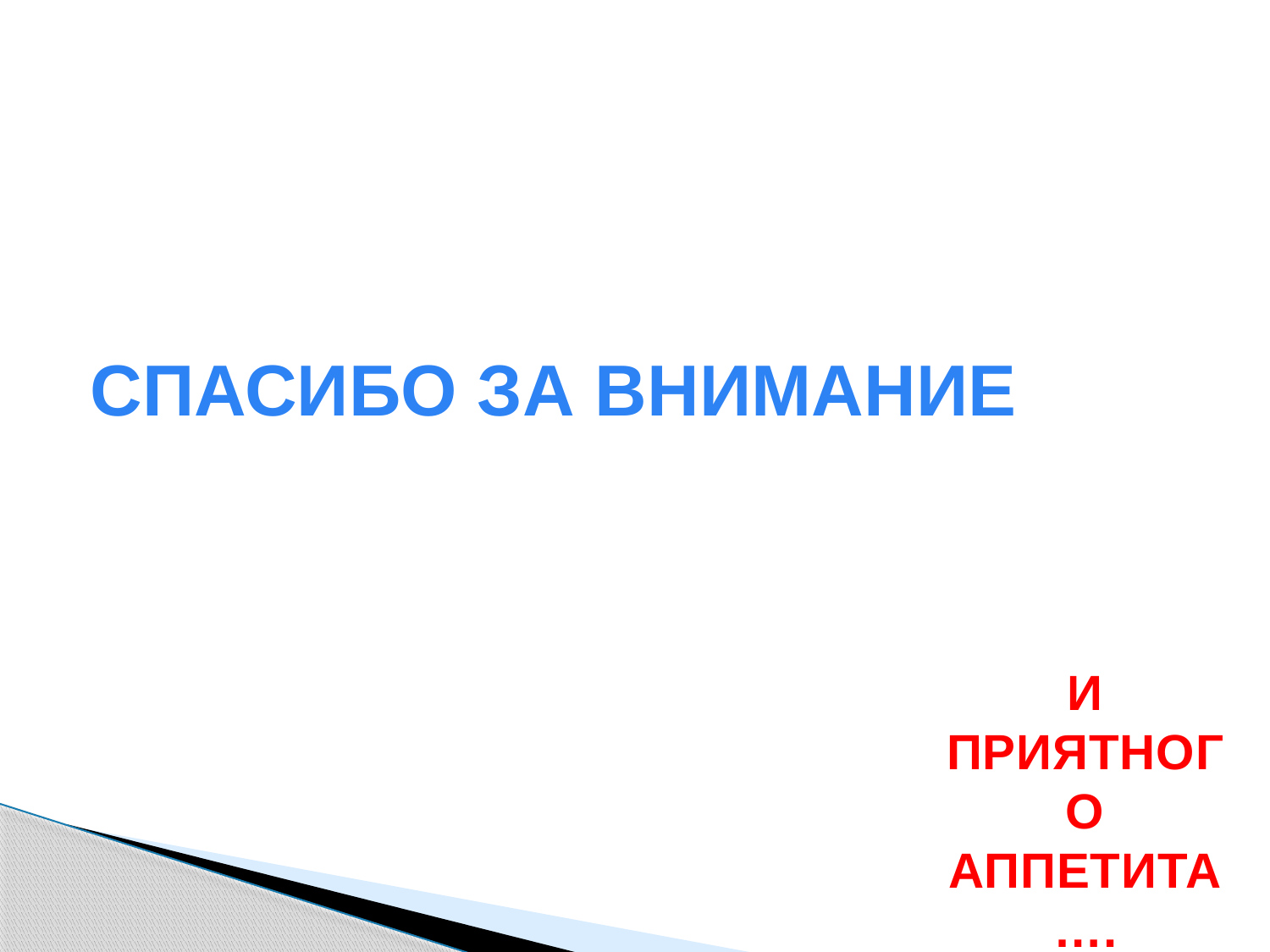

# СПАСИБО ЗА ВНИМАНИЕ
И ПРИЯТНОГО АППЕТИТА….